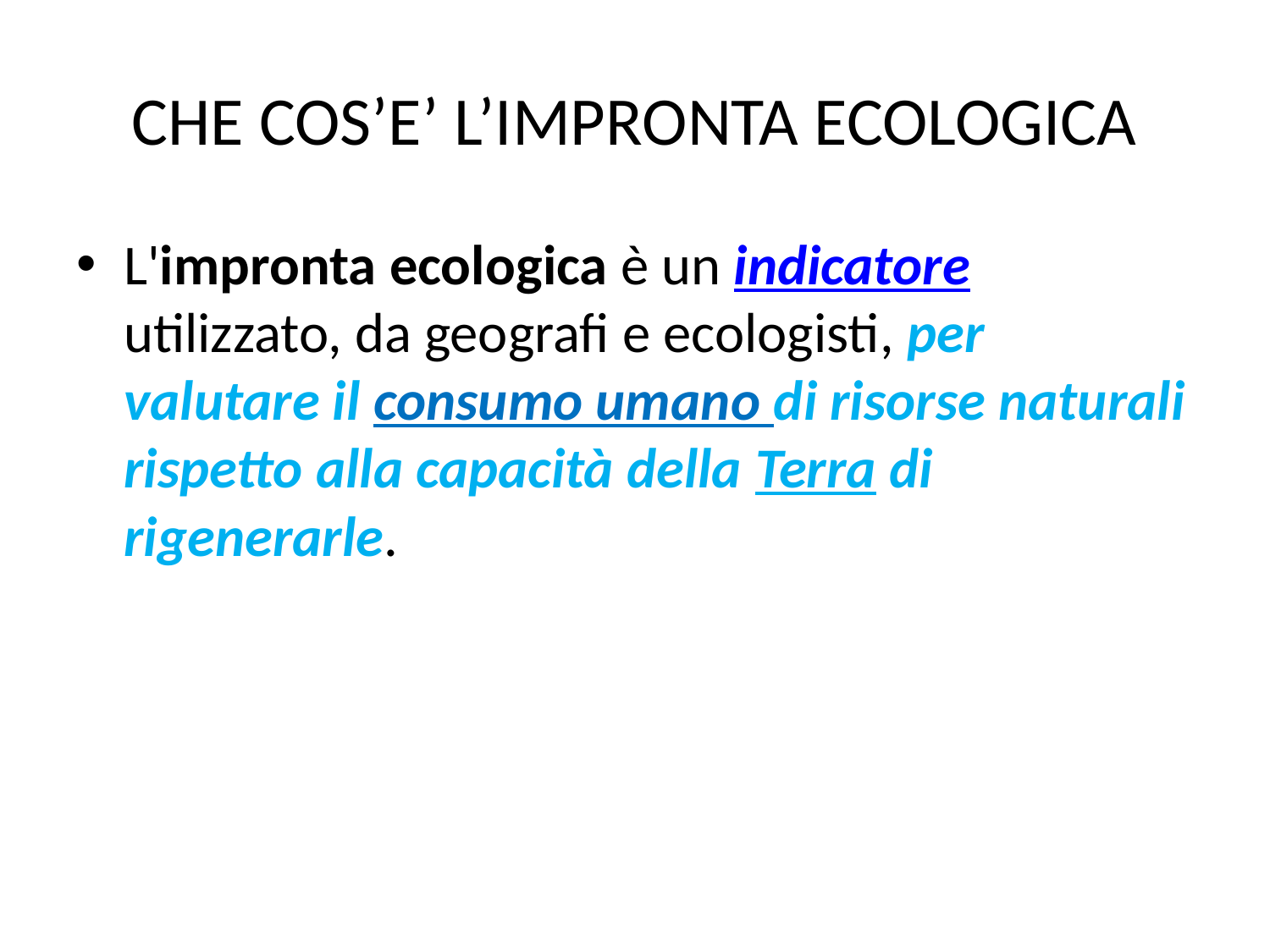

# CHE COS’E’ L’IMPRONTA ECOLOGICA
L'impronta ecologica è un indicatore utilizzato, da geografi e ecologisti, per valutare il consumo umano di risorse naturali rispetto alla capacità della Terra di rigenerarle.